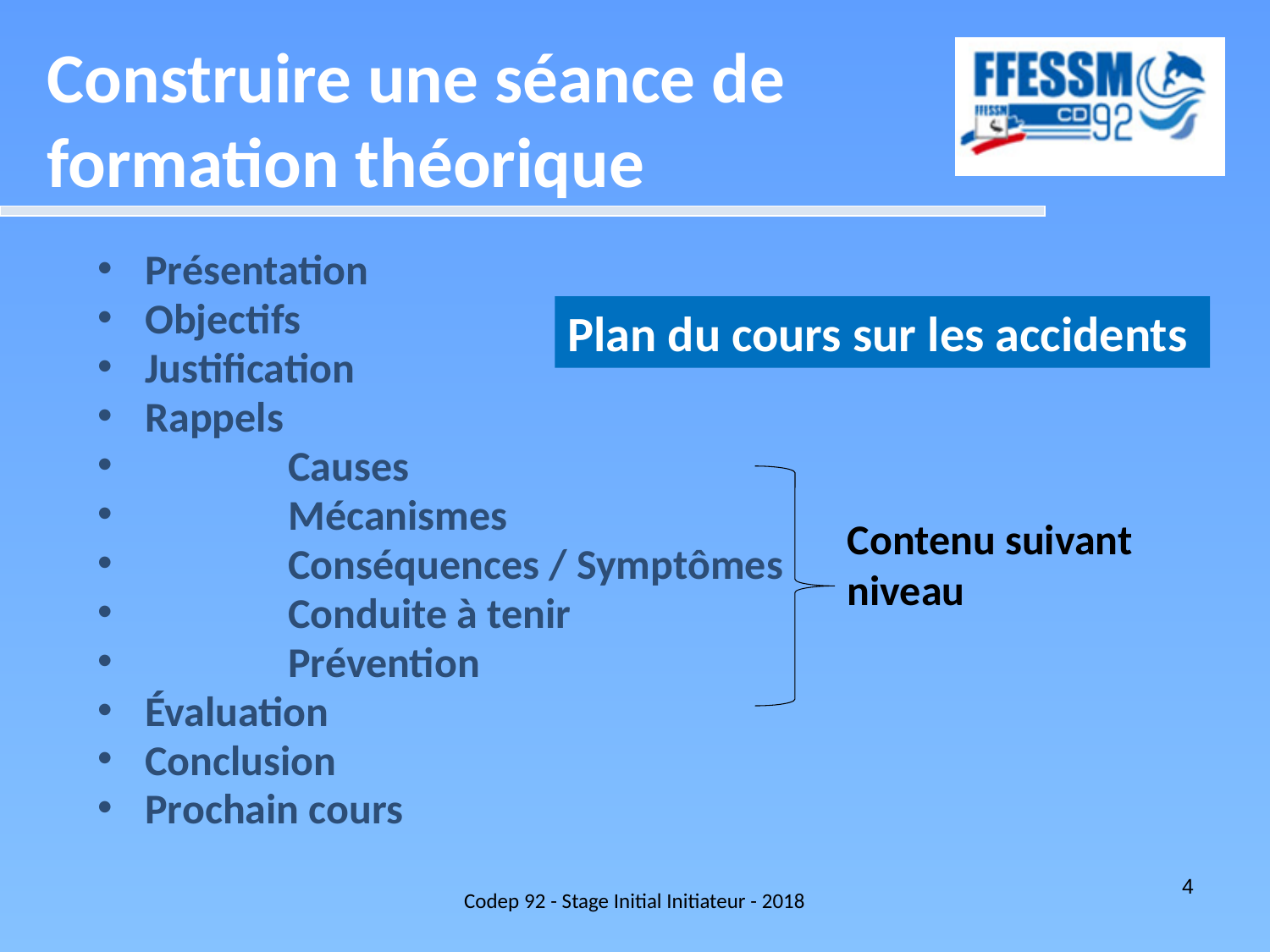

Construire une séance de formation théorique
Présentation
Objectifs
Justification
Rappels
               Causes
               Mécanismes
               Conséquences / Symptômes
               Conduite à tenir
               Prévention
Évaluation
Conclusion
Prochain cours

Plan du cours sur les accidents

Contenu suivant niveau
Codep 92 - Stage Initial Initiateur - 2018
4